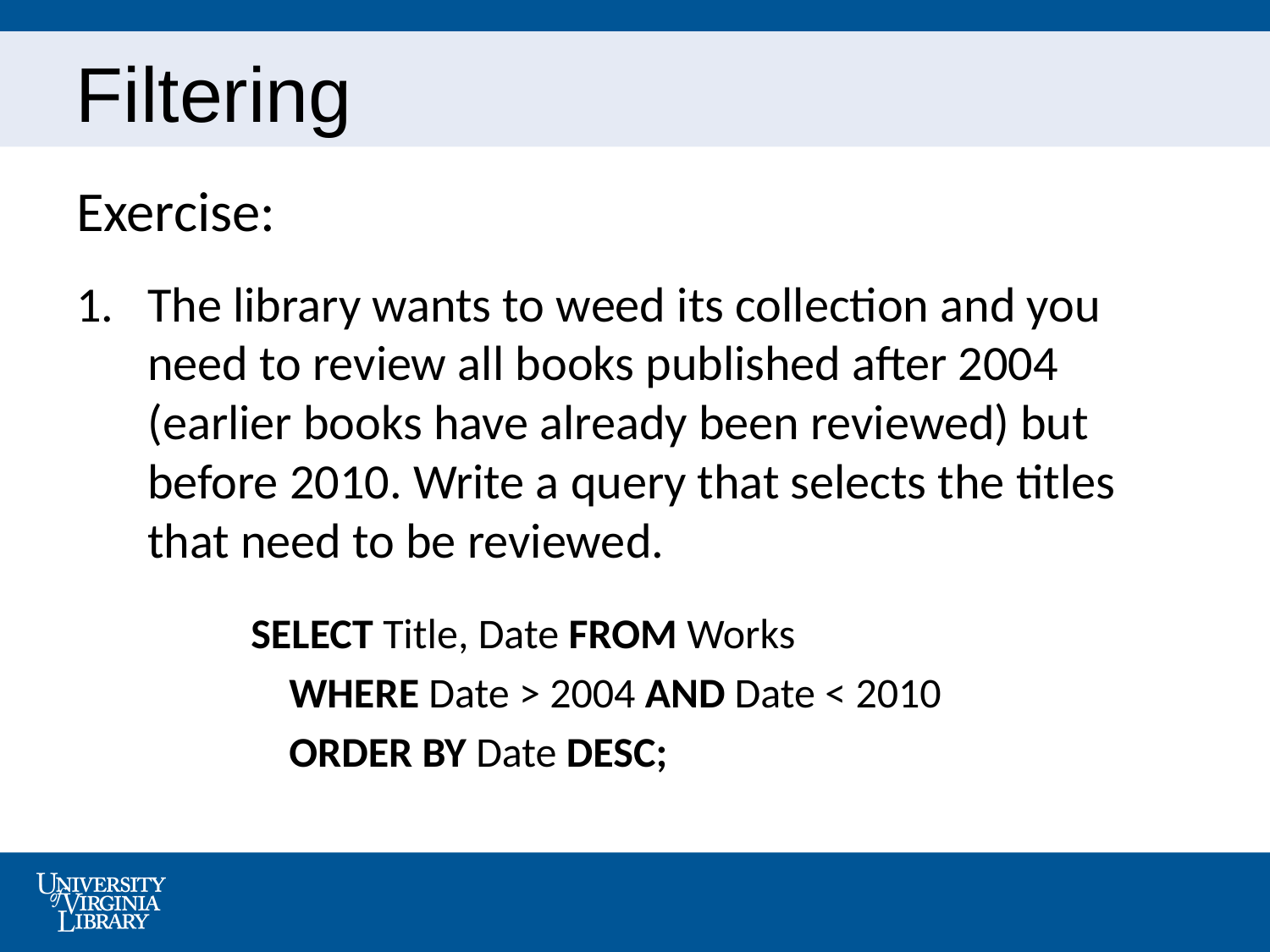

# Filtering
Exercise:

The library wants to weed its collection and you need to review all books published after 2004 (earlier books have already been reviewed) but before 2010. Write a query that selects the titles that need to be reviewed.

SELECT Title, Date FROM Works
    WHERE Date > 2004 AND Date < 2010
    ORDER BY Date DESC;